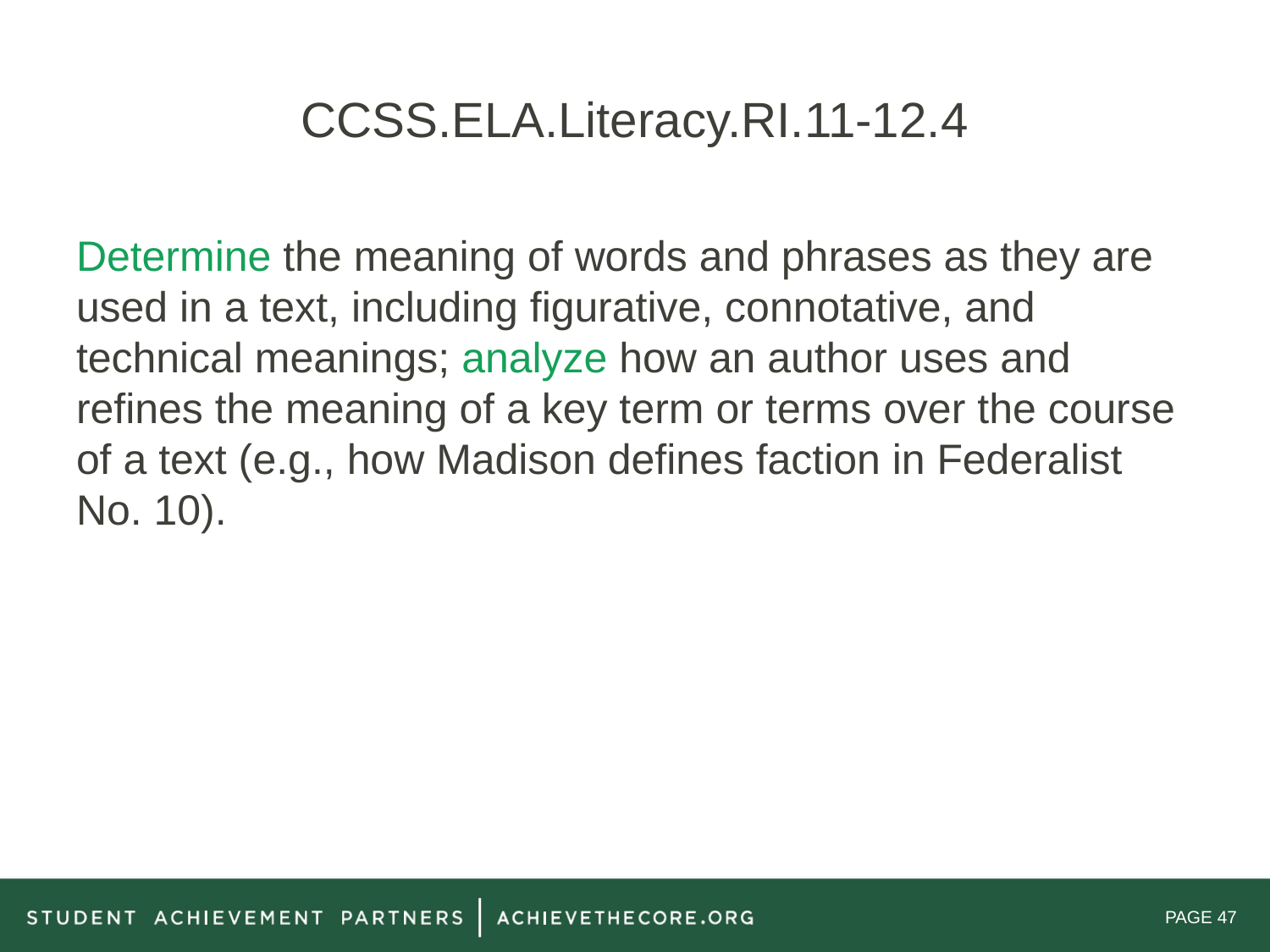

# CCSS.ELA.Literacy.RI.11-12.4
Determine the meaning of words and phrases as they are used in a text, including figurative, connotative, and technical meanings; analyze how an author uses and refines the meaning of a key term or terms over the course of a text (e.g., how Madison defines faction in Federalist No. 10).